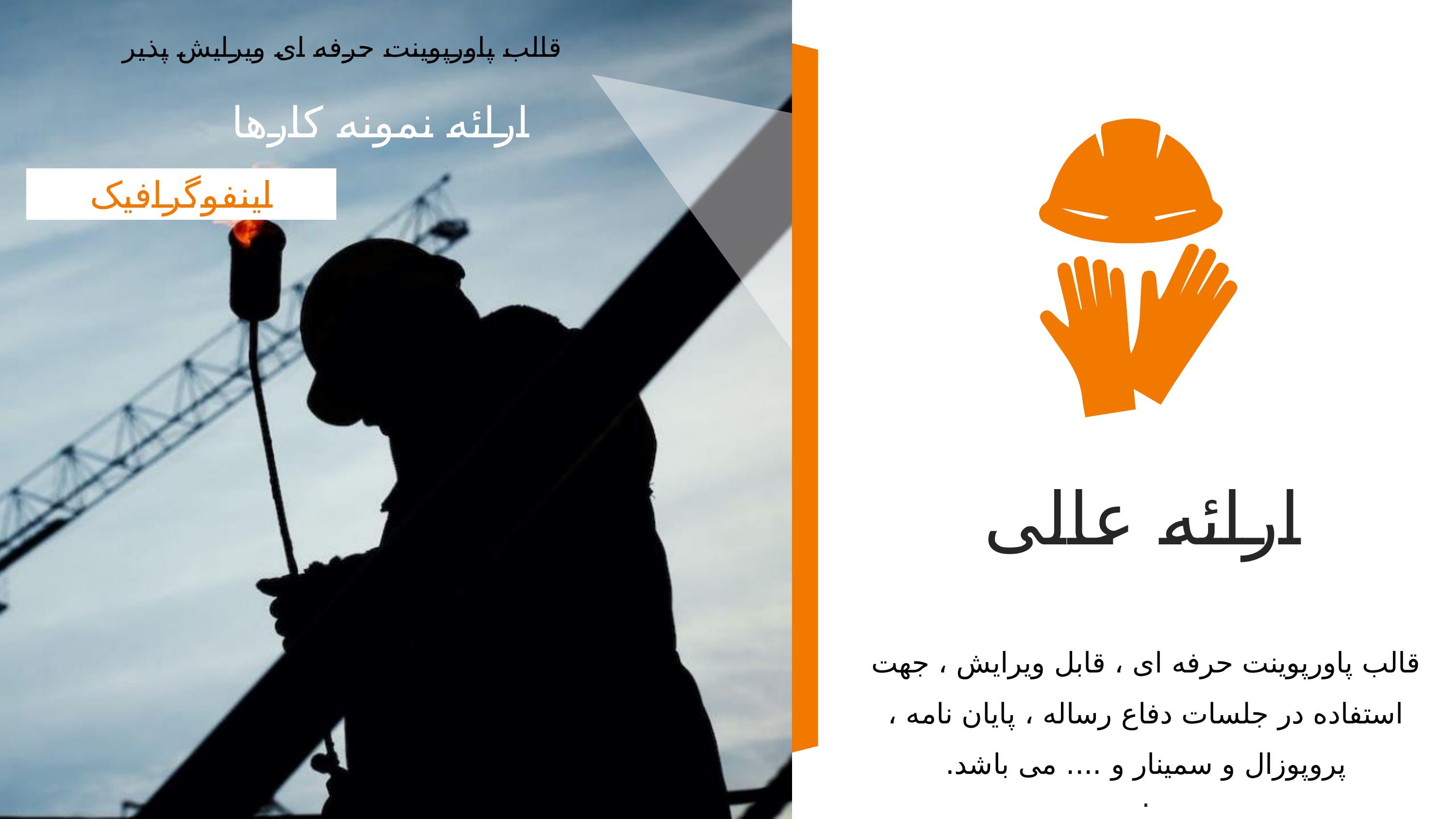

قالب پاورپوینت حرفه ای ویرایش پذیر
ارائه نمونه کارها

اینفوگرافیک

ارائه عالی
قالب پاورپوينت حرفه ای ، قابل ویرایش ، جهت استفاده در جلسات دفاع رساله ، پایان نامه ، پروپوزال و سمینار و .... می باشد.
.